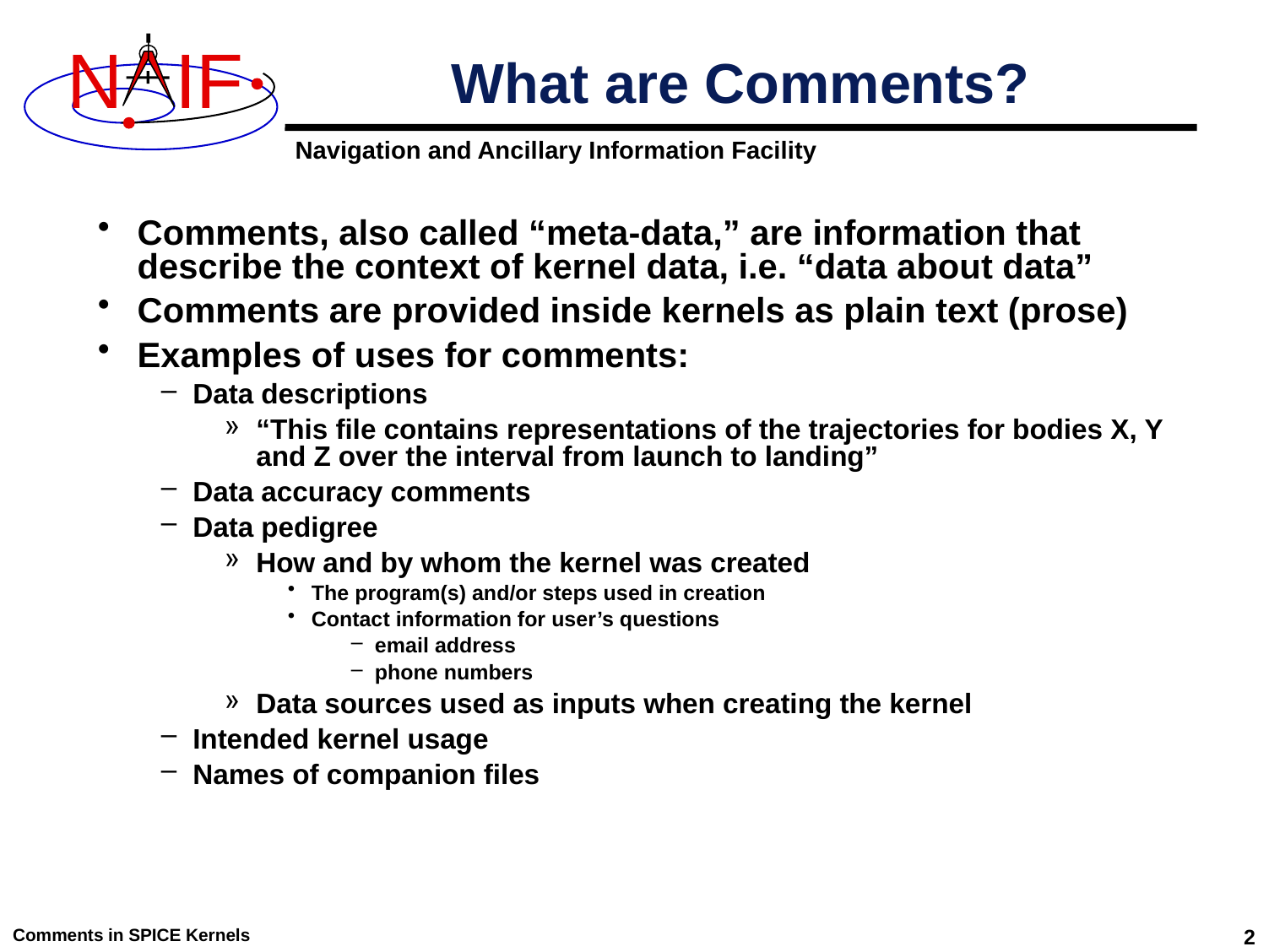

# What are Comments?
Comments, also called “meta-data,” are information that describe the context of kernel data, i.e. “data about data”
Comments are provided inside kernels as plain text (prose)
Examples of uses for comments:
Data descriptions
“This file contains representations of the trajectories for bodies X, Y and Z over the interval from launch to landing”
Data accuracy comments
Data pedigree
How and by whom the kernel was created
The program(s) and/or steps used in creation
Contact information for user’s questions
email address
phone numbers
Data sources used as inputs when creating the kernel
Intended kernel usage
Names of companion files
Comments in SPICE Kernels
2